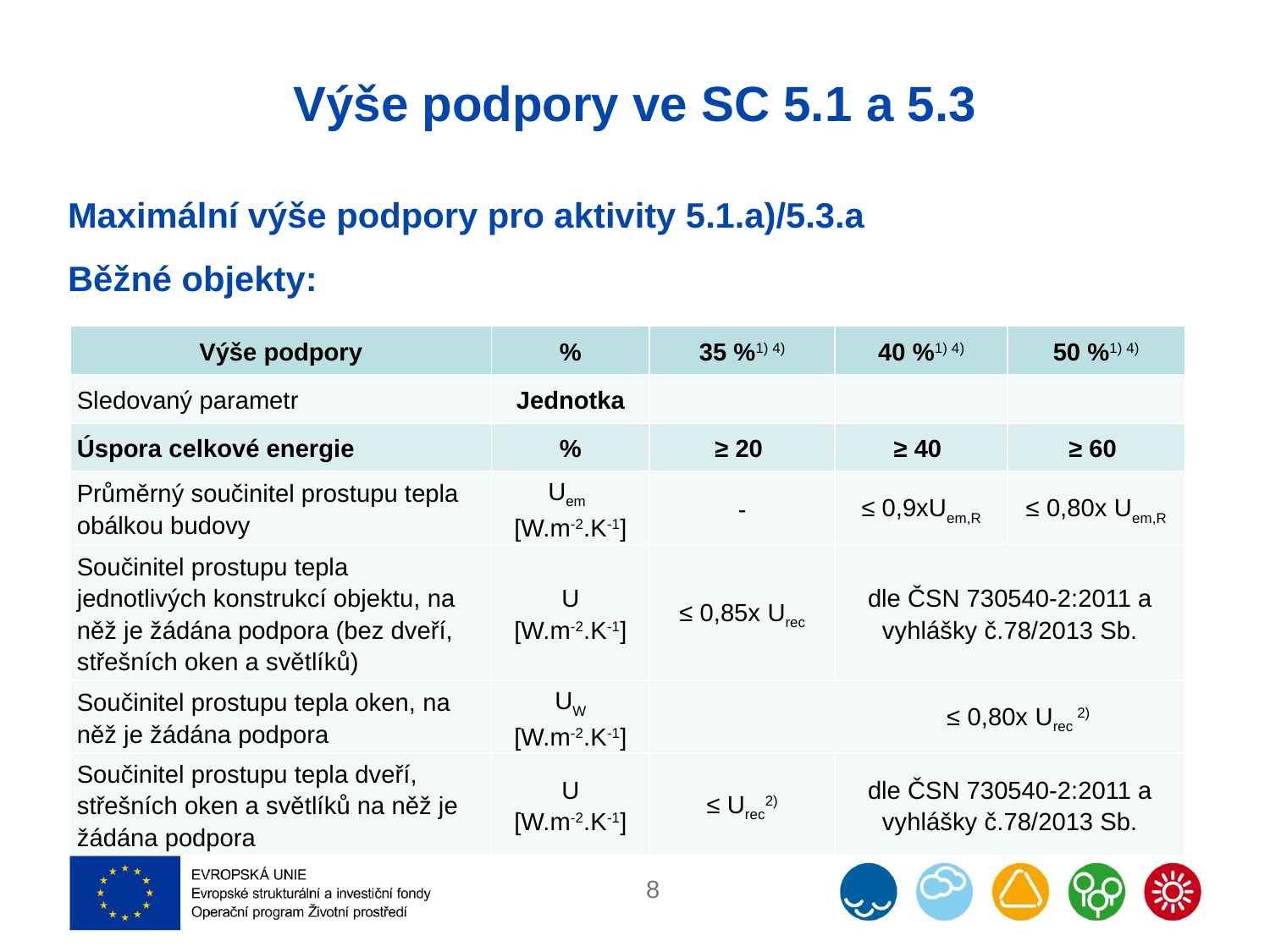

Výše podpory ve SC 5.1 a 5.3
Maximální výše podpory pro aktivity 5.1.a)/5.3.a
Běžné objekty:
| Výše podpory | % | 35 %1) 4) | 40 %1) 4) | 50 %1) 4) |
| --- | --- | --- | --- | --- |
| Sledovaný parametr | Jednotka |  |  |  |
| Úspora celkové energie | % | ≥ 20 | ≥ 40 | ≥ 60 |
| Průměrný součinitel prostupu tepla obálkou budovy | Uem [W.m-2.K-1] | - | ≤ 0,9xUem,R | ≤ 0,80x Uem,R |
| Součinitel prostupu tepla jednotlivých konstrukcí objektu, na něž je žádána podpora (bez dveří, střešních oken a světlíků) | U [W.m-2.K-1] | ≤ 0,85x Urec | dle ČSN 730540-2:2011 a vyhlášky č.78/2013 Sb. |  |
| Součinitel prostupu tepla oken, na něž je žádána podpora | UW [W.m-2.K-1] | ≤ 0,80x Urec 2) |  |  |
| Součinitel prostupu tepla dveří, střešních oken a světlíků na něž je žádána podpora | U [W.m-2.K-1] | ≤ Urec2) | dle ČSN 730540-2:2011 a vyhlášky č.78/2013 Sb. |  |
8